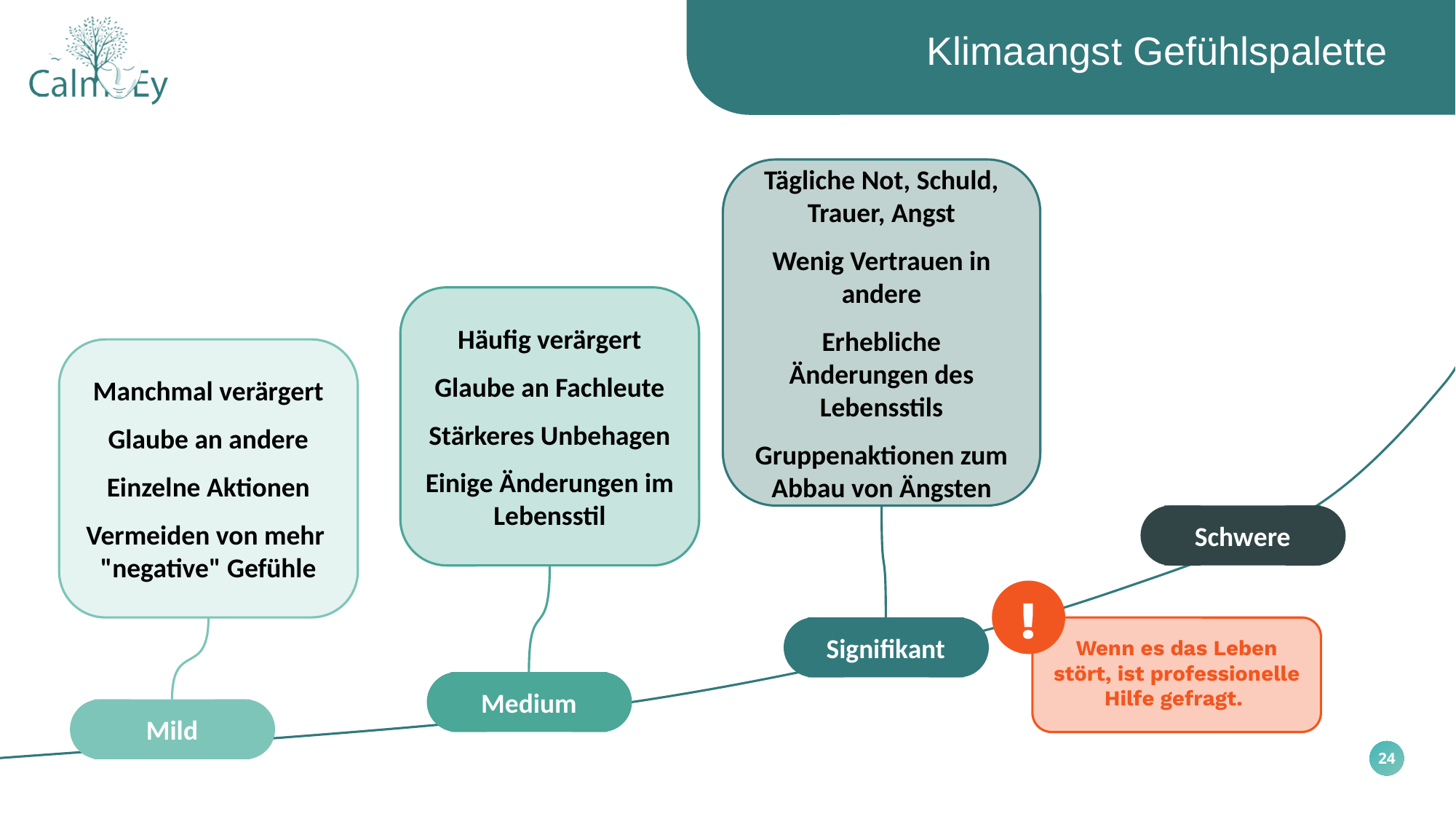

Klimaangst Gefühlspalette
Tägliche Not, Schuld, Trauer, Angst
Wenig Vertrauen in andere
Erhebliche Änderungen des Lebensstils
Gruppenaktionen zum Abbau von Ängsten
Häufig verärgert
Glaube an Fachleute
Stärkeres Unbehagen
Einige Änderungen im Lebensstil

Manchmal verärgert
Glaube an andere
Einzelne Aktionen
Vermeiden von mehr
"negative" Gefühle

Schwere
!
Wenn es das Leben stört, ist professionelle Hilfe gefragt.

Signifikant

Medium

Mild